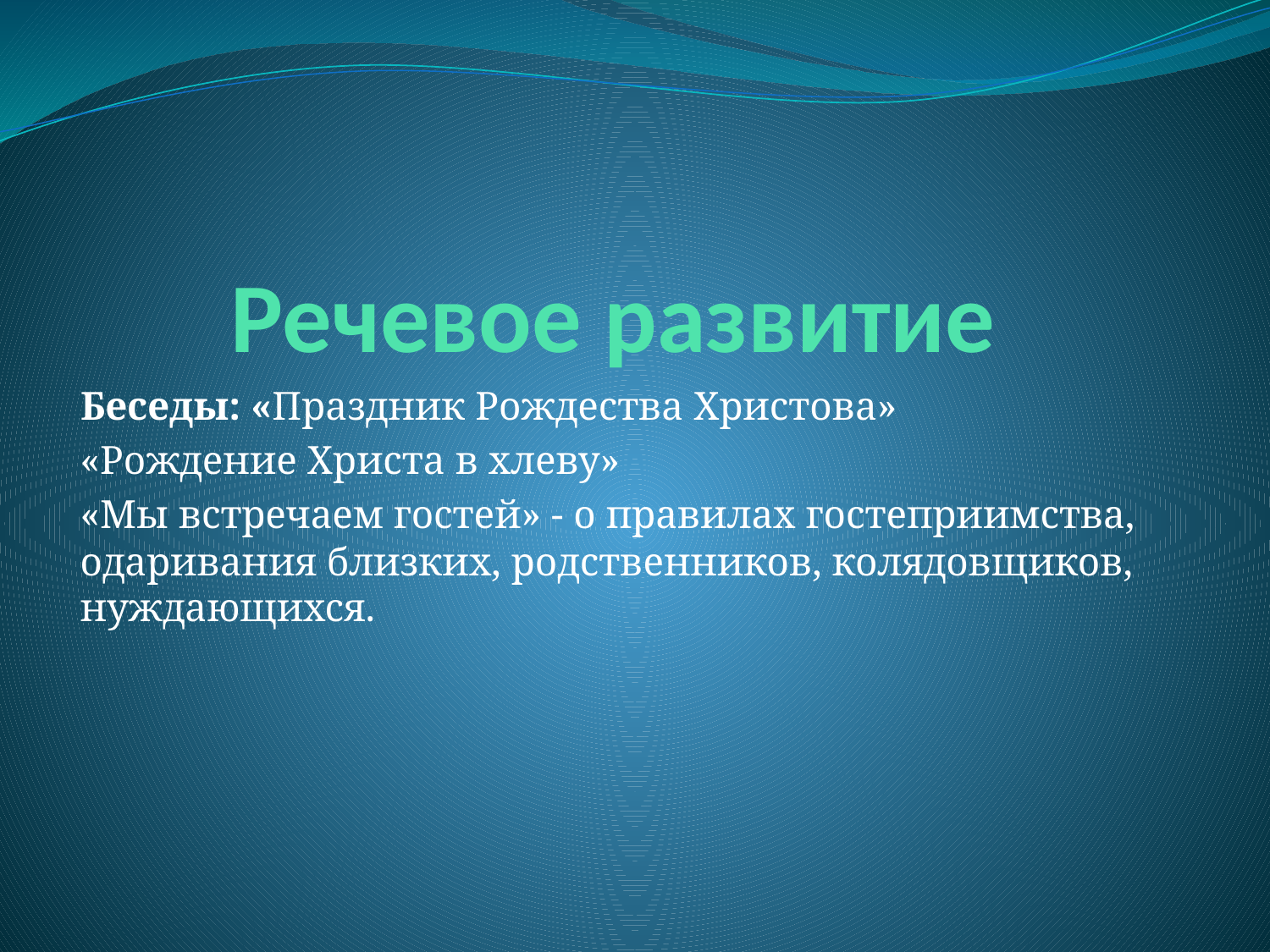

# Речевое развитие
Беседы: «Праздник Рождества Христова»
«Рождение Христа в хлеву»
«Мы встречаем гостей» - о правилах гостеприимства, одаривания близких, родственников, колядовщиков, нуждающихся.